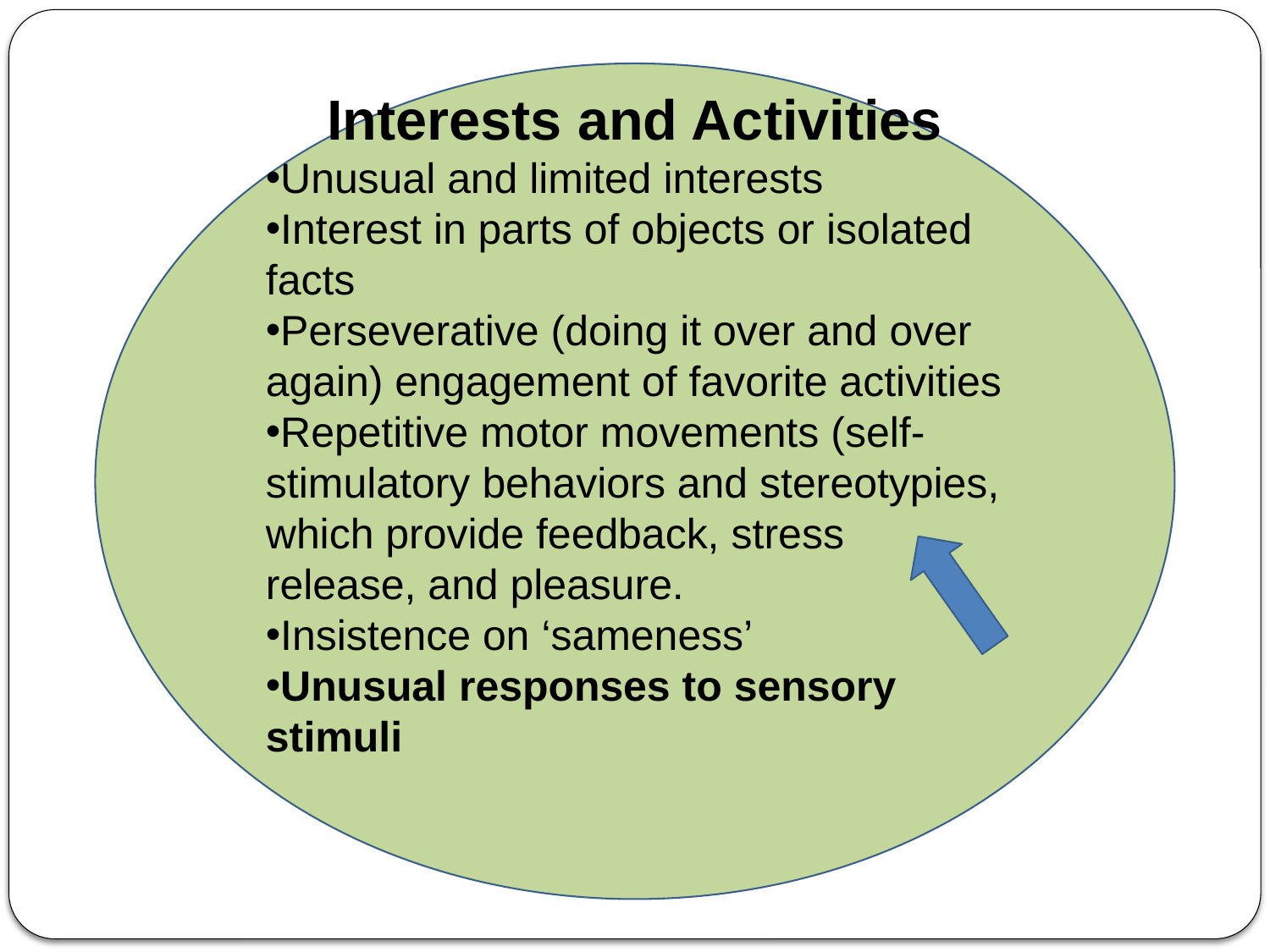

Interests and Activities
Unusual and limited interests
Interest in parts of objects or isolated facts
Perseverative (doing it over and over again) engagement of favorite activities
Repetitive motor movements (self- stimulatory behaviors and stereotypies, which provide feedback, stress release, and pleasure.
Insistence on ‘sameness’
Unusual responses to sensory stimuli